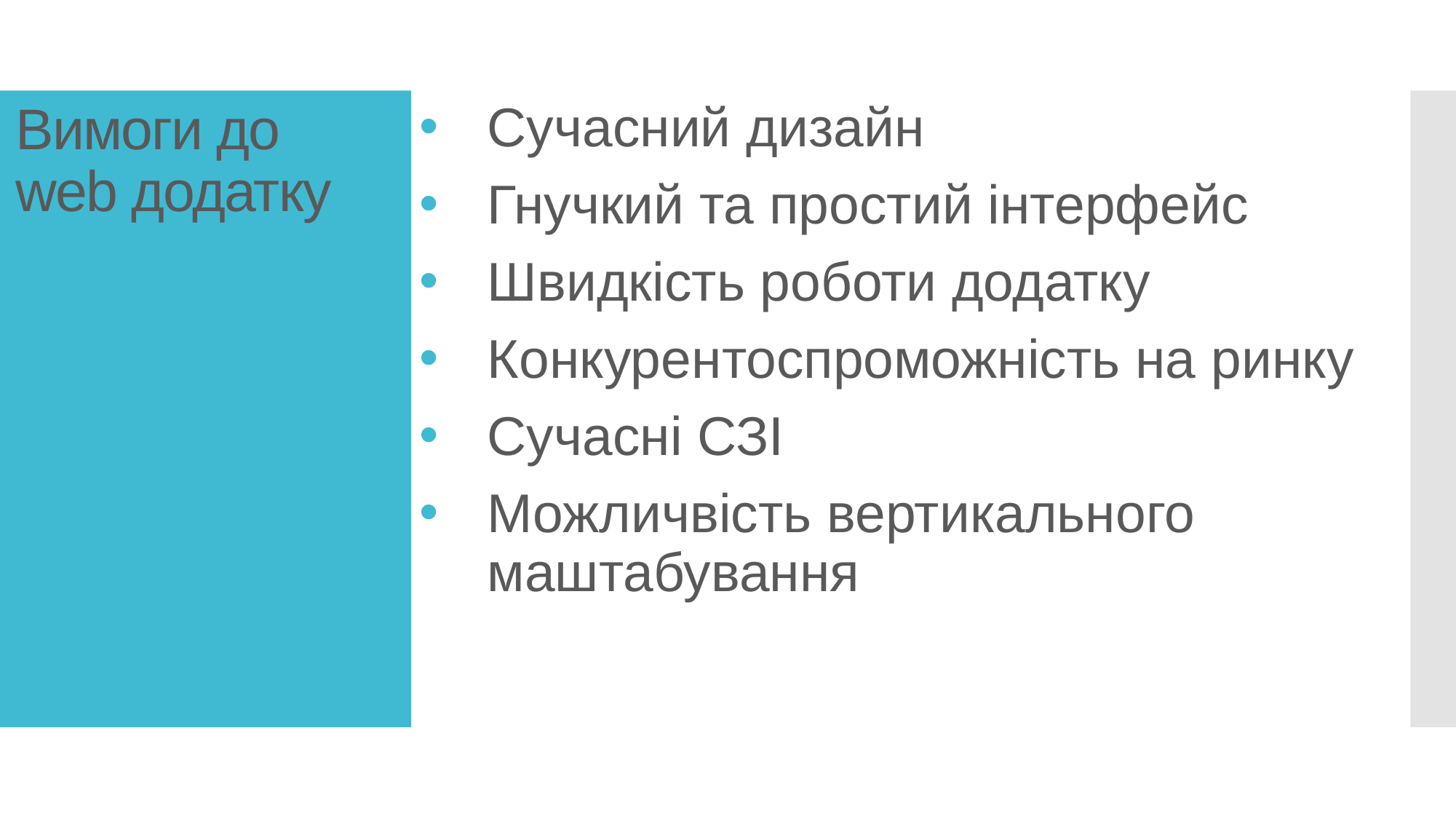

# Вимоги до web додатку
Сучасний дизайн
Гнучкий та простий інтерфейс
Швидкість роботи додатку
Конкурентоспроможність на ринку
Сучасні СЗІ
Можличвість вертикального маштабування